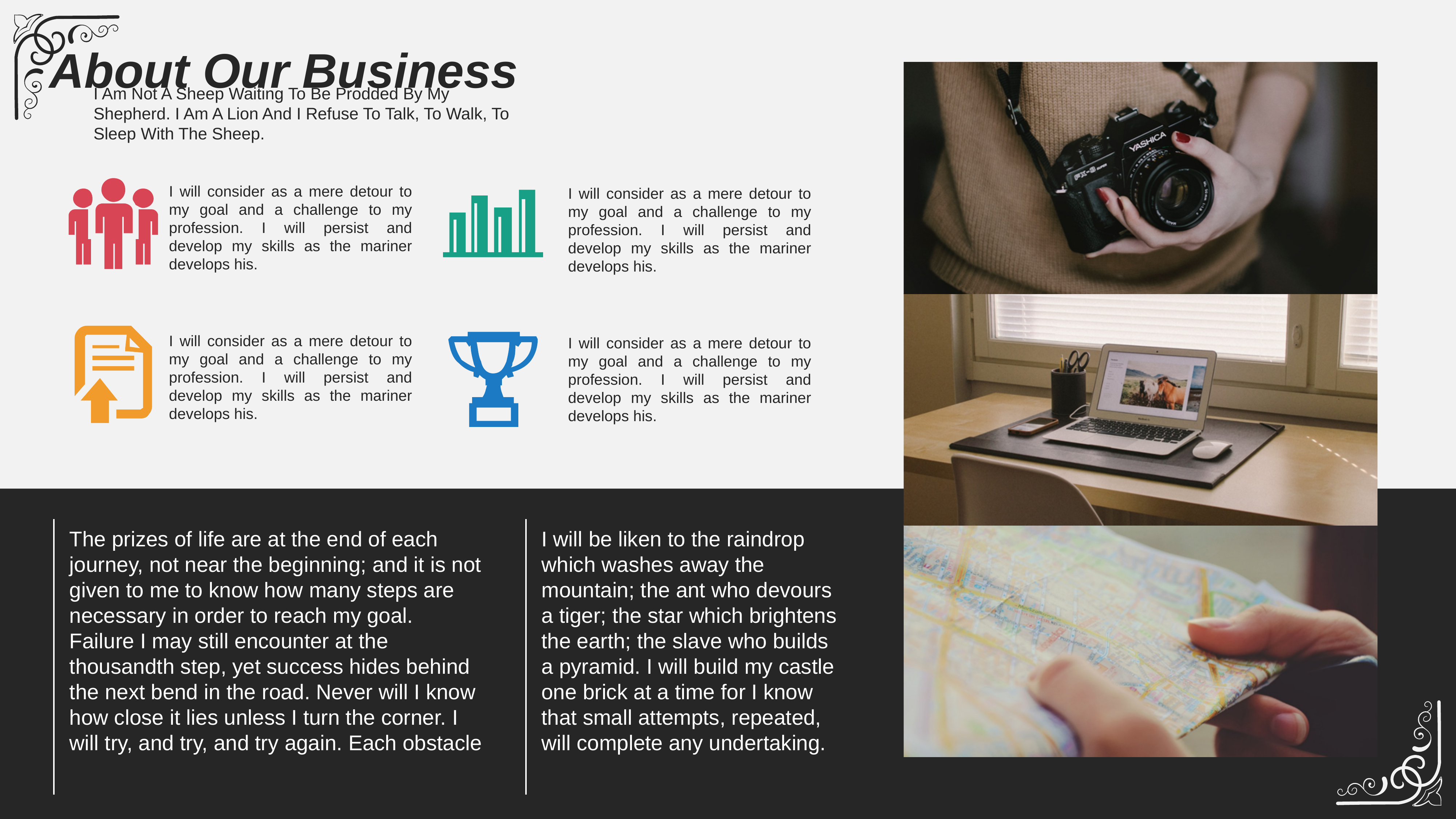

About Our Business

I Am Not A Sheep Waiting To Be Prodded By My Shepherd. I Am A Lion And I Refuse To Talk, To Walk, To Sleep With The Sheep.
I will consider as a mere detour to my goal and a challenge to my profession. I will persist and develop my skills as the mariner develops his.

I will consider as a mere detour to my goal and a challenge to my profession. I will persist and develop my skills as the mariner develops his.

I will consider as a mere detour to my goal and a challenge to my profession. I will persist and develop my skills as the mariner develops his.
I will consider as a mere detour to my goal and a challenge to my profession. I will persist and develop my skills as the mariner develops his.

The prizes of life are at the end of each journey, not near the beginning; and it is not given to me to know how many steps are necessary in order to reach my goal. Failure I may still encounter at the thousandth step, yet success hides behind the next bend in the road. Never will I know how close it lies unless I turn the corner. I will try, and try, and try again. Each obstacle
I will be liken to the raindrop which washes away the mountain; the ant who devours a tiger; the star which brightens the earth; the slave who builds a pyramid. I will build my castle one brick at a time for I know that small attempts, repeated, will complete any undertaking.